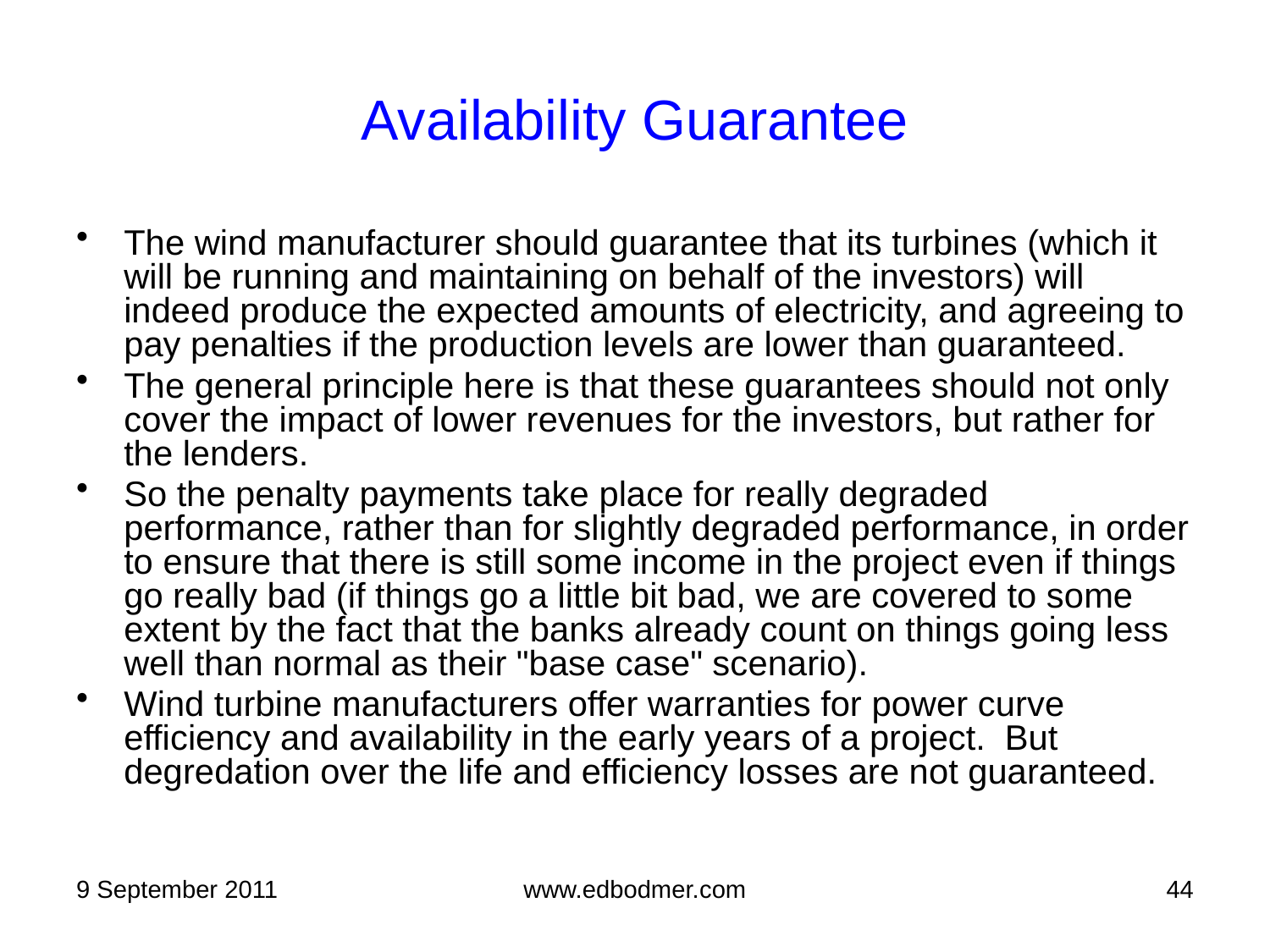

Availability Guarantee
The wind manufacturer should guarantee that its turbines (which it will be running and maintaining on behalf of the investors) will indeed produce the expected amounts of electricity, and agreeing to pay penalties if the production levels are lower than guaranteed.
The general principle here is that these guarantees should not only cover the impact of lower revenues for the investors, but rather for the lenders.
So the penalty payments take place for really degraded performance, rather than for slightly degraded performance, in order to ensure that there is still some income in the project even if things go really bad (if things go a little bit bad, we are covered to some extent by the fact that the banks already count on things going less well than normal as their "base case" scenario).
Wind turbine manufacturers offer warranties for power curve efficiency and availability in the early years of a project.  But degredation over the life and efficiency losses are not guaranteed.

9 September 2011
www.edbodmer.com
44